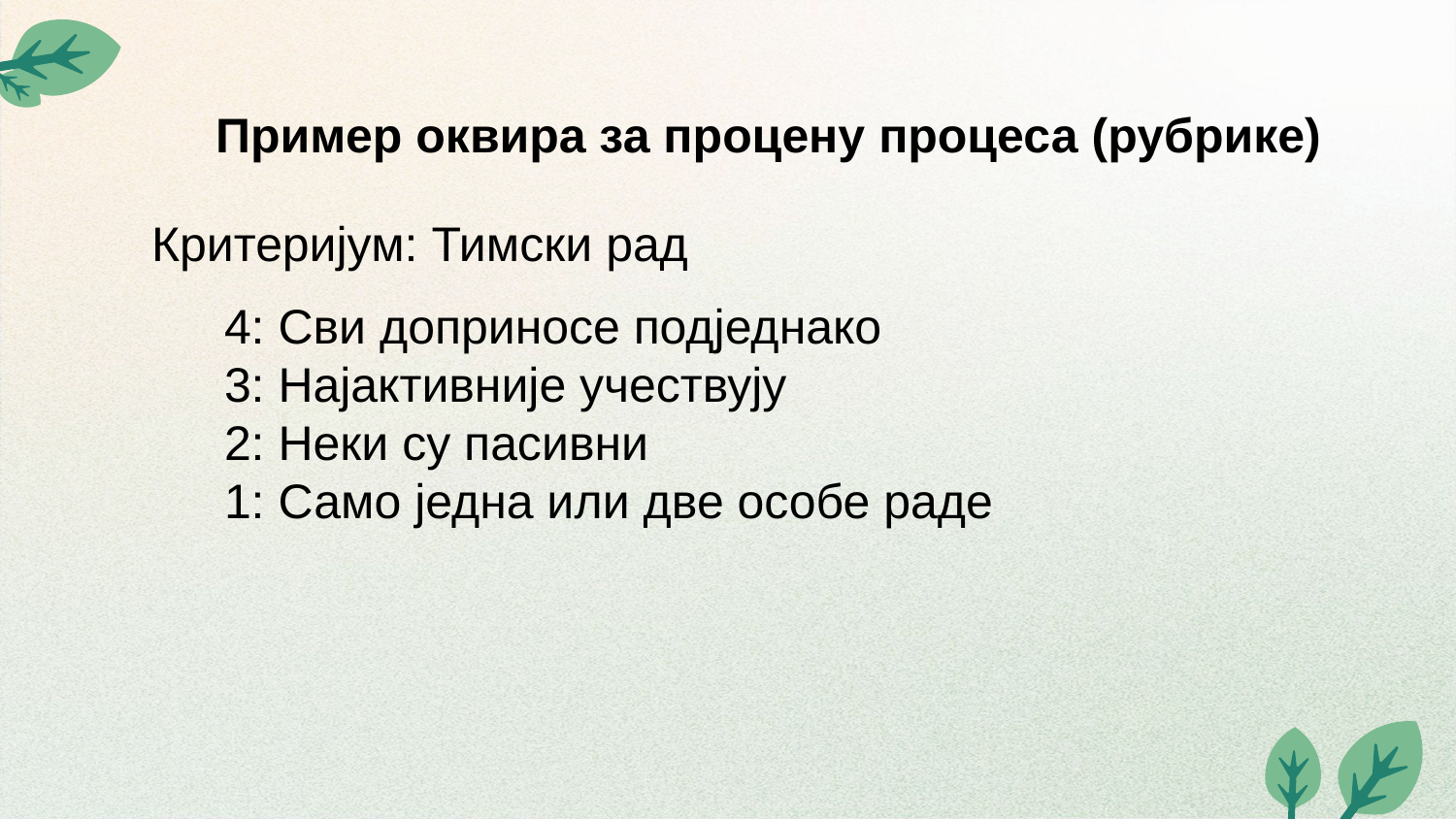

Пример оквира за процену процеса (рубрике)
Критеријум: Тимски рад

4: Сви доприносе подједнако
3: Најактивније учествују
2: Неки су пасивни
1: Само једна или две особе раде